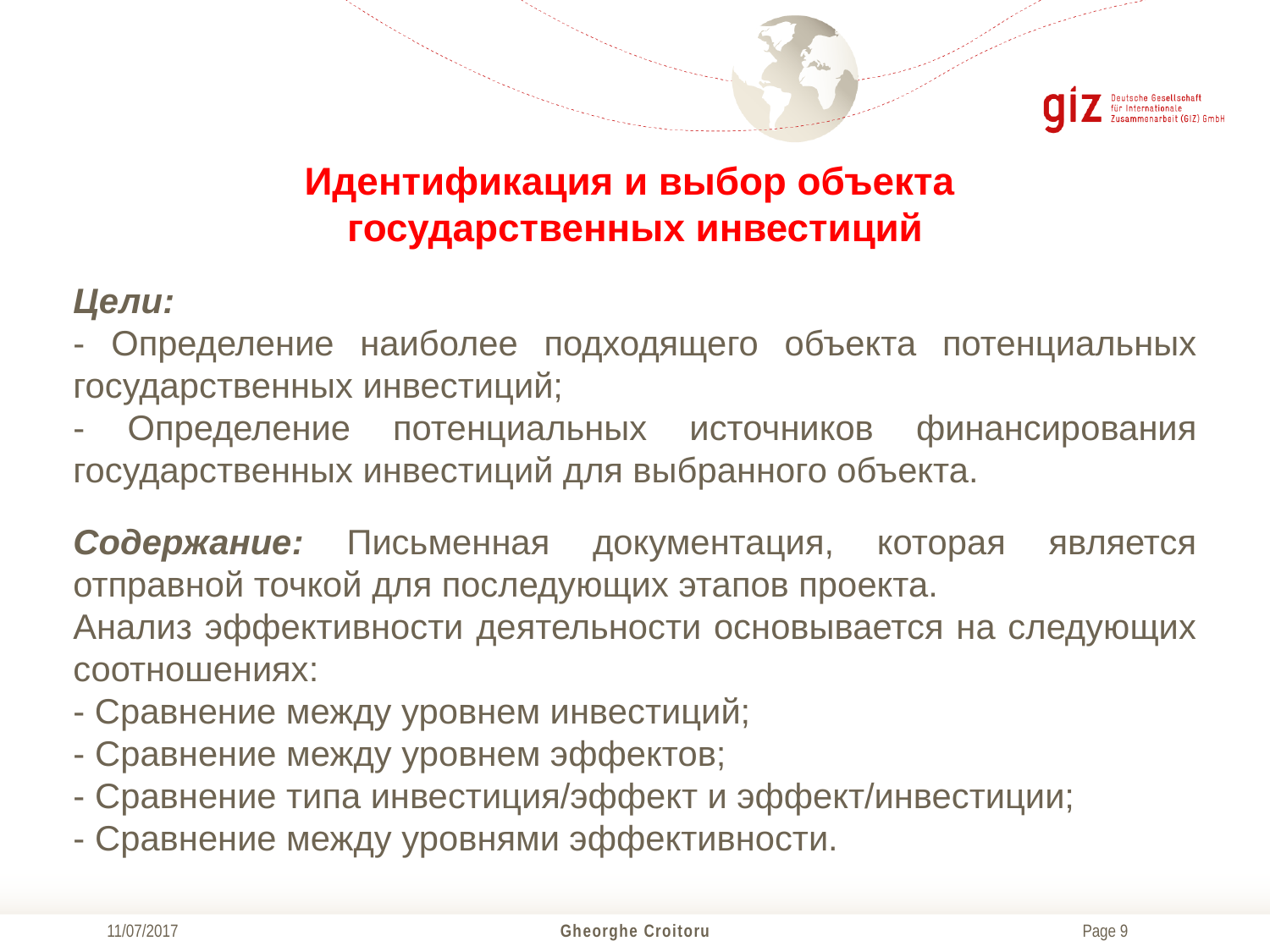

# Идентификация и выбор объекта государственных инвестиций
Цели:
- Определение наиболее подходящего объекта потенциальных государственных инвестиций;
- Определение потенциальных источников финансирования государственных инвестиций для выбранного объекта.

Содержание: Письменная документация, которая является отправной точкой для последующих этапов проекта.
Анализ эффективности деятельности основывается на следующих соотношениях:
- Сравнение между уровнем инвестиций;
- Сравнение между уровнем эффектов;
- Сравнение типа инвестиция/эффект и эффект/инвестиции;
- Сравнение между уровнями эффективности.
11/07/2017
Gheorghe Croitoru